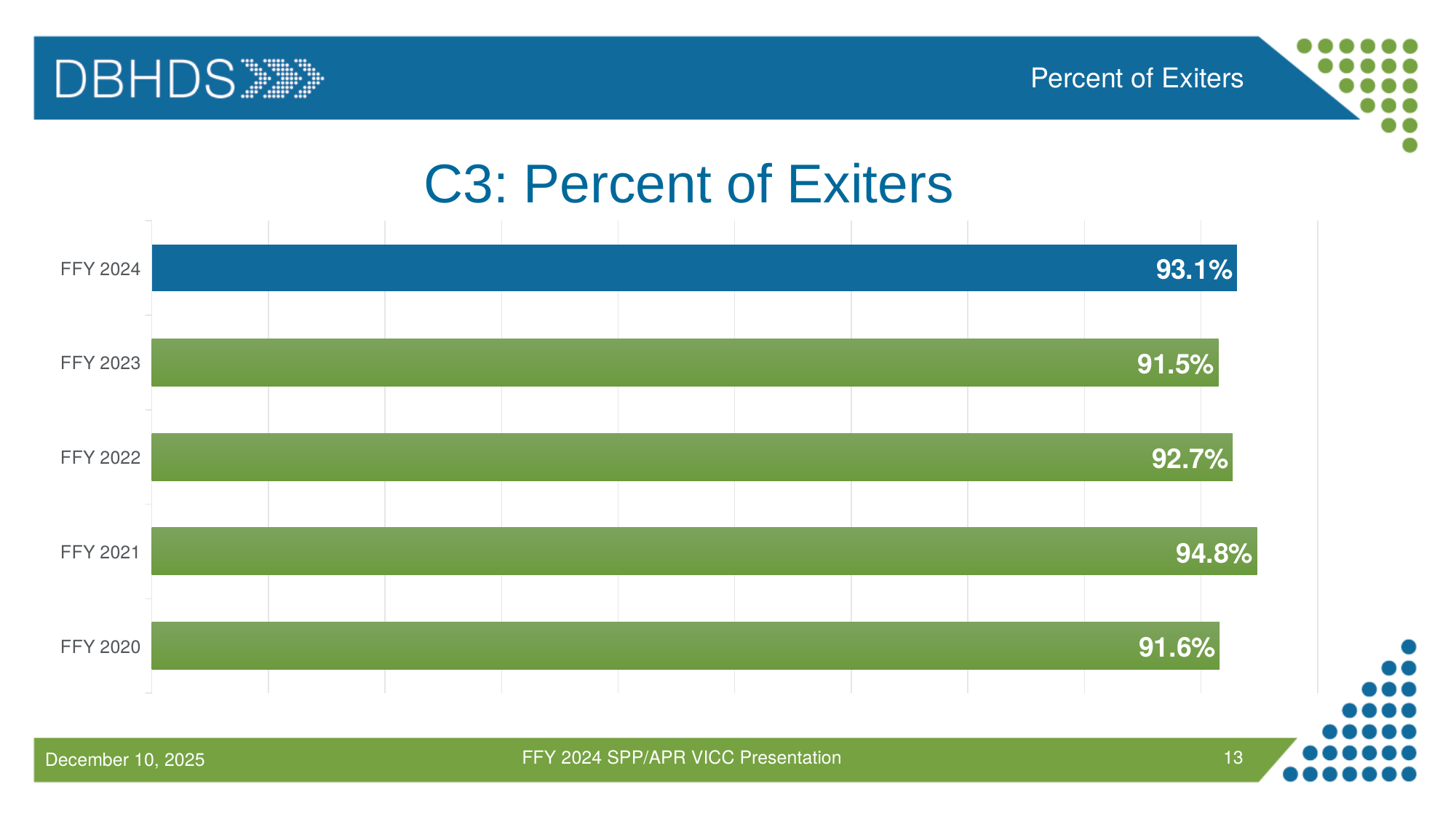

Percent of Exiters
# C3: Percent of Exiters

### Chart

| Category | % Exiters |
|---|---|
| FFY 2020 | 0.916 |
| FFY 2021 | 0.948 |
| FFY 2022 | 0.9272 |
| FFY 2023 | 0.915 |
| FFY 2024 | 0.9308 |
FFY 2024 SPP/APR VICC Presentation
13
December 10, 2025